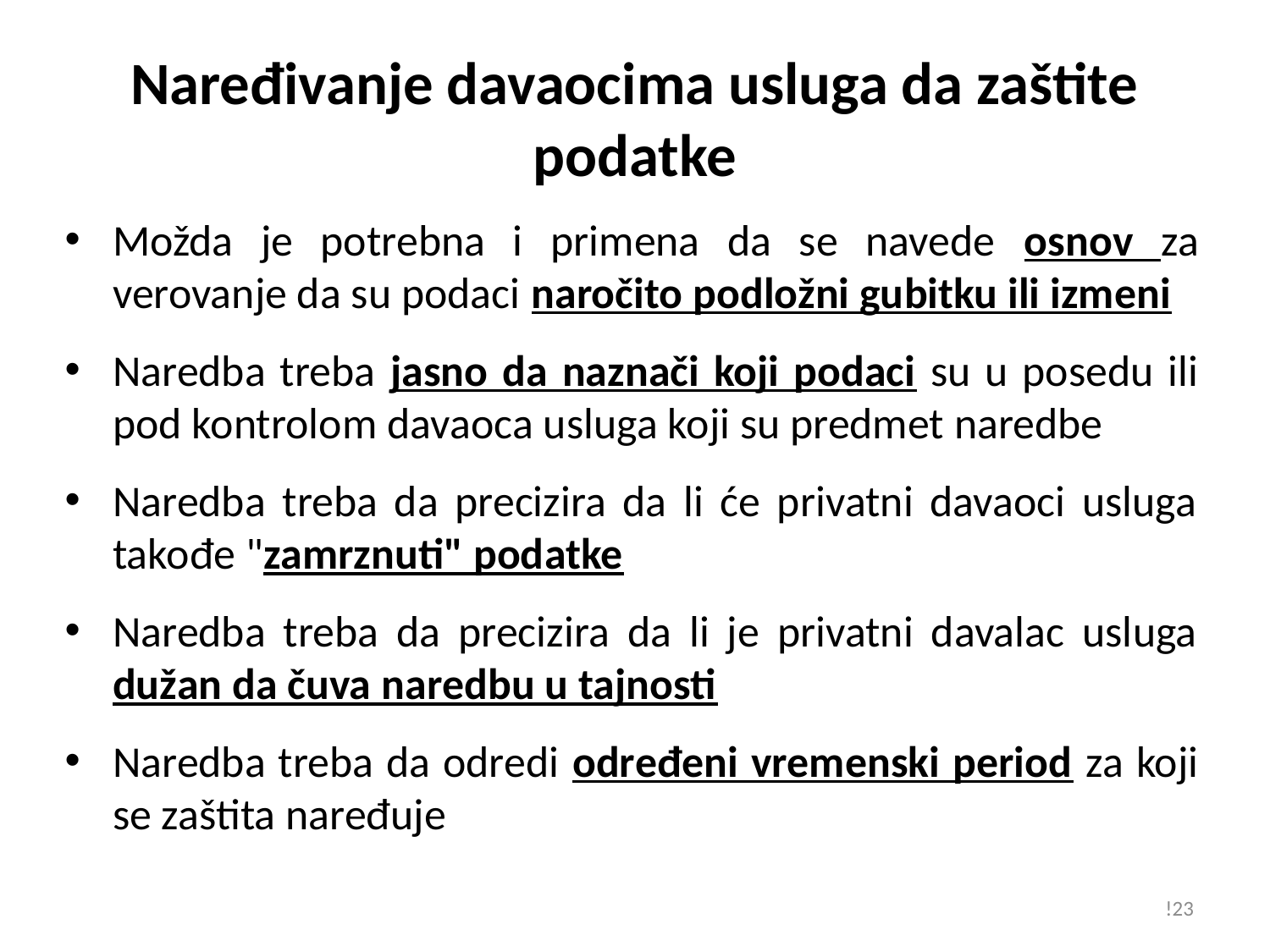

# Naređivanje davaocima usluga da zaštite podatke
Možda je potrebna i primena da se navede osnov za verovanje da su podaci naročito podložni gubitku ili izmeni
Naredba treba jasno da naznači koji podaci su u posedu ili pod kontrolom davaoca usluga koji su predmet naredbe
Naredba treba da precizira da li će privatni davaoci usluga takođe "zamrznuti" podatke
Naredba treba da precizira da li je privatni davalac usluga dužan da čuva naredbu u tajnosti
Naredba treba da odredi određeni vremenski period za koji se zaštita naređuje
!23